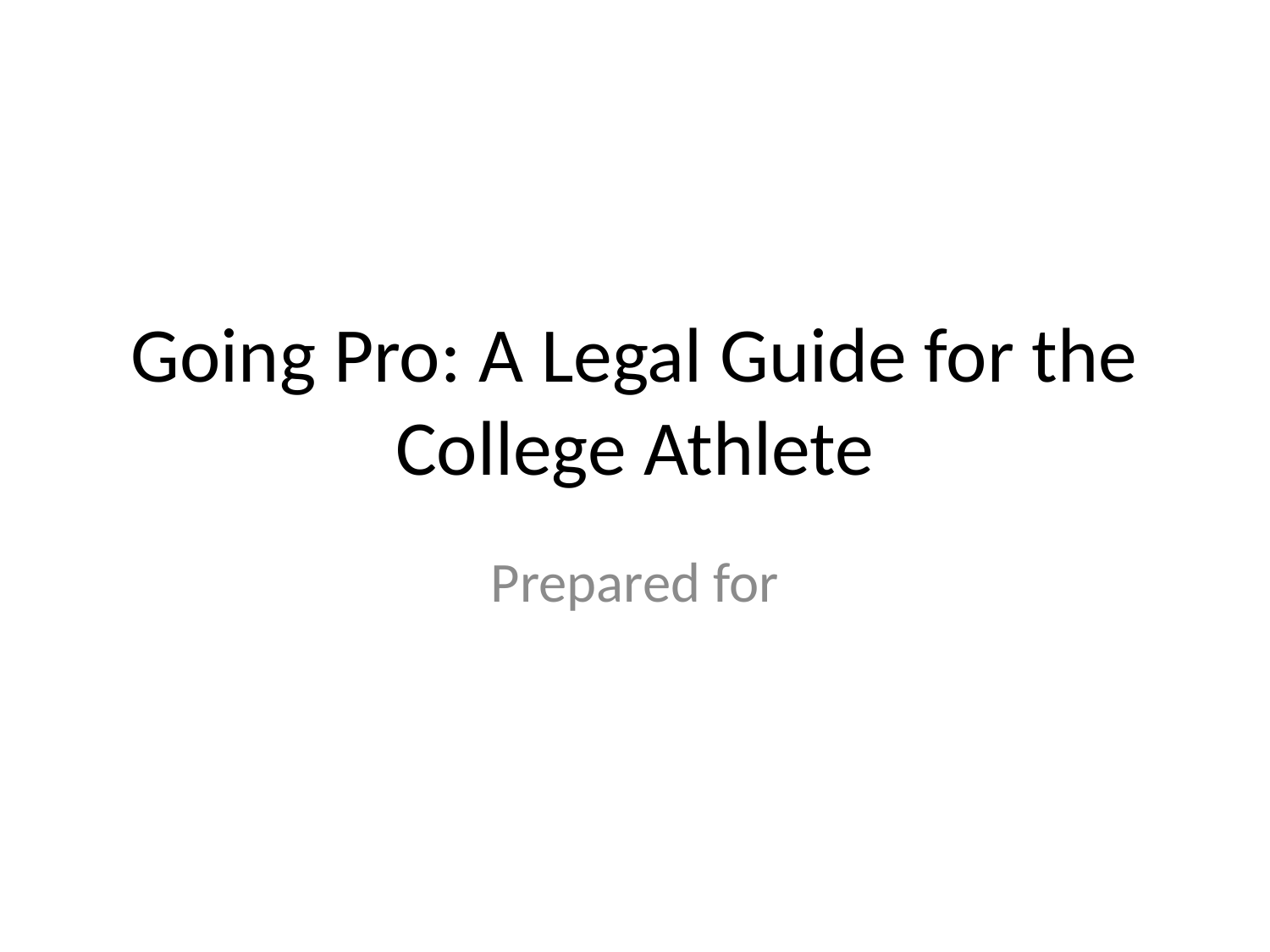

# Going Pro: A Legal Guide for the College Athlete
Prepared for